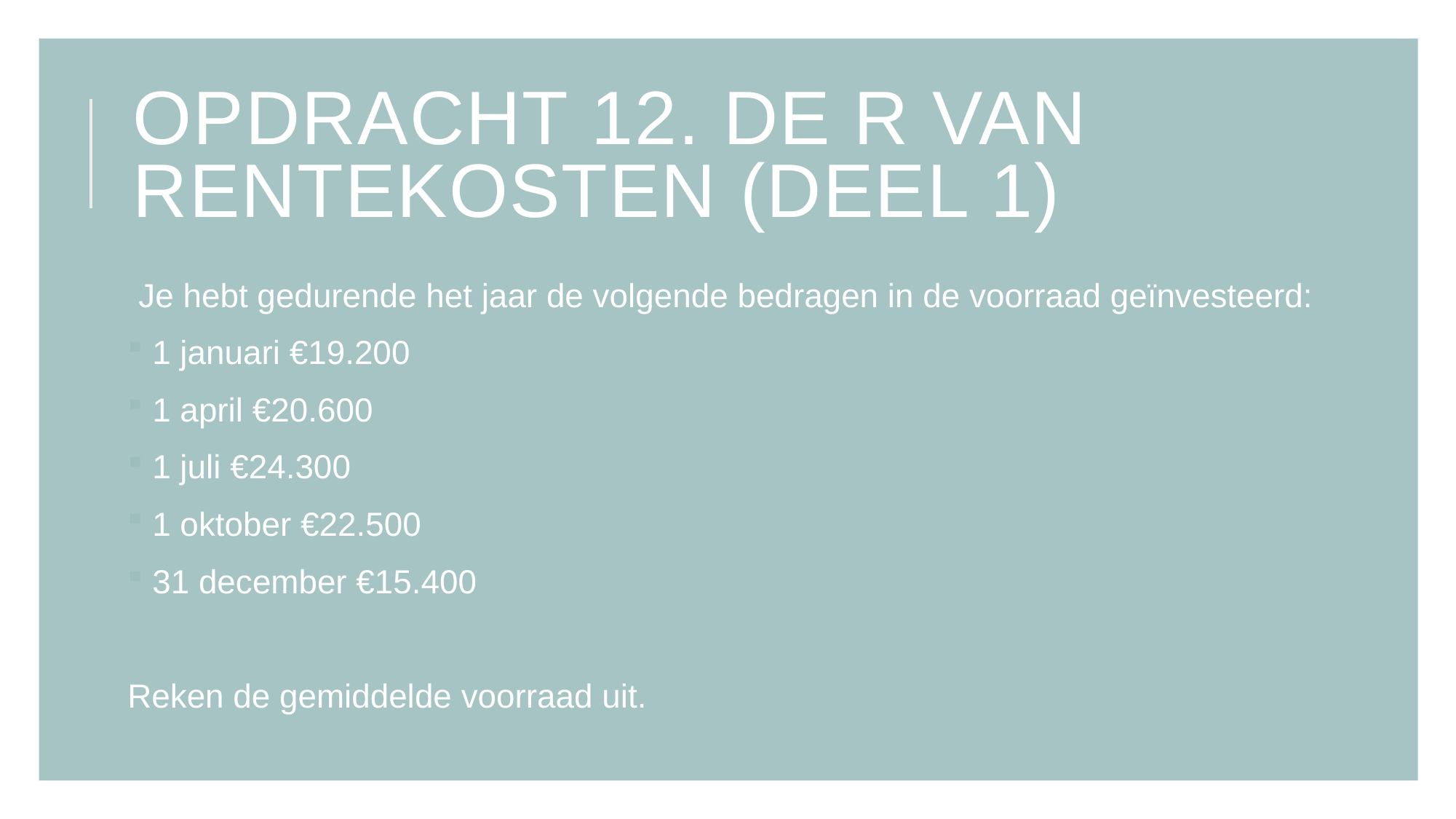

# Opdracht 12. De R van Rentekosten (deel 1)
Je hebt gedurende het jaar de volgende bedragen in de voorraad geïnvesteerd:
 1 januari €19.200
 1 april €20.600
 1 juli €24.300
 1 oktober €22.500
 31 december €15.400

Reken de gemiddelde voorraad uit.